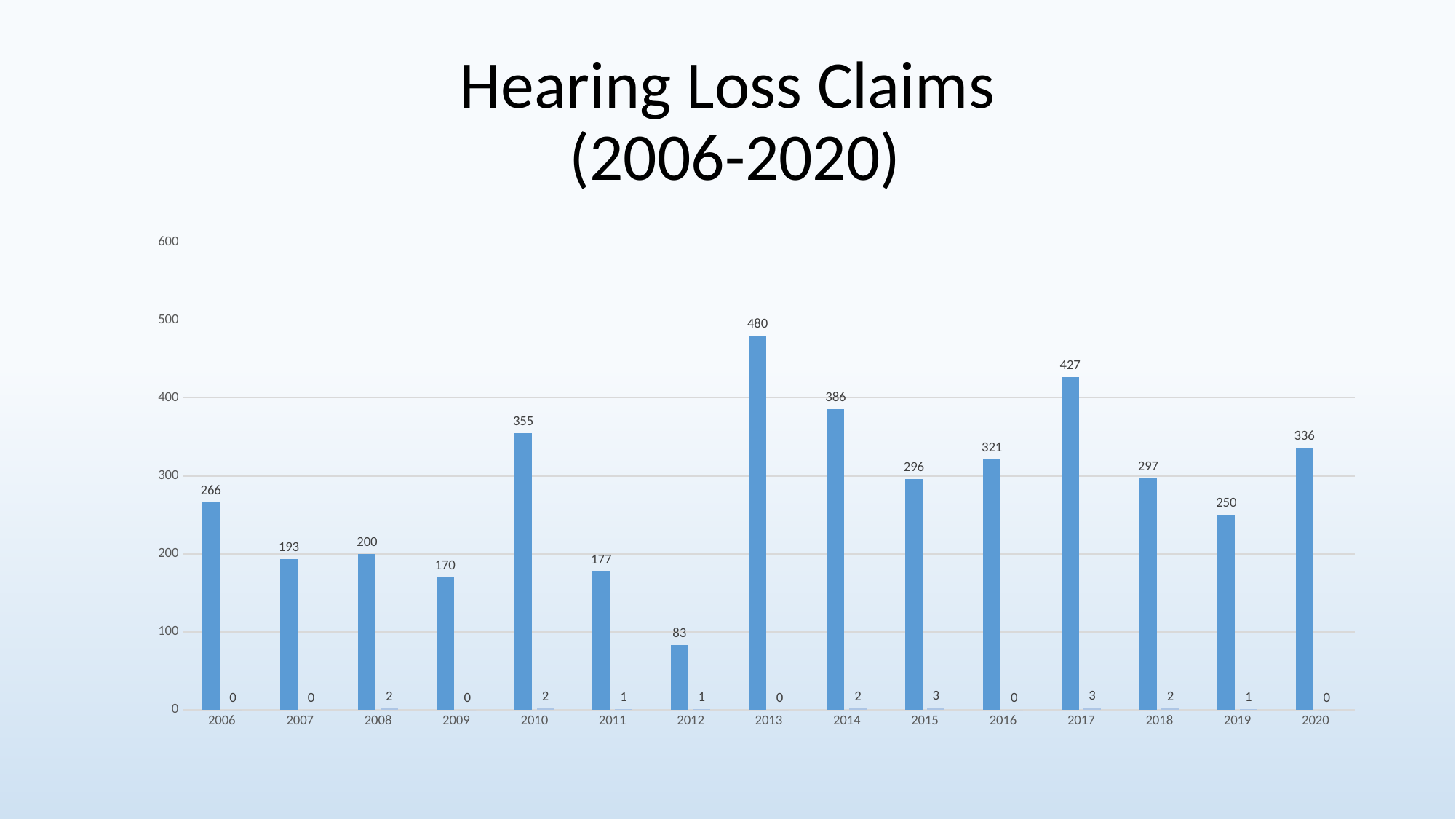

# Hearing Loss Claims (2006-2020)

### Chart

| Category |  |  |
|---|---|---|
| 2006 | 266.0 | 0.0 |
| 2007 | 193.0 | 0.0 |
| 2008 | 200.0 | 2.0 |
| 2009 | 170.0 | 0.0 |
| 2010 | 355.0 | 2.0 |
| 2011 | 177.0 | 1.0 |
| 2012 | 83.0 | 1.0 |
| 2013 | 480.0 | 0.0 |
| 2014 | 386.0 | 2.0 |
| 2015 | 296.0 | 3.0 |
| 2016 | 321.0 | 0.0 |
| 2017 | 427.0 | 3.0 |
| 2018 | 297.0 | 2.0 |
| 2019 | 250.0 | 1.0 |
| 2020 | 336.0 | 0.0 |